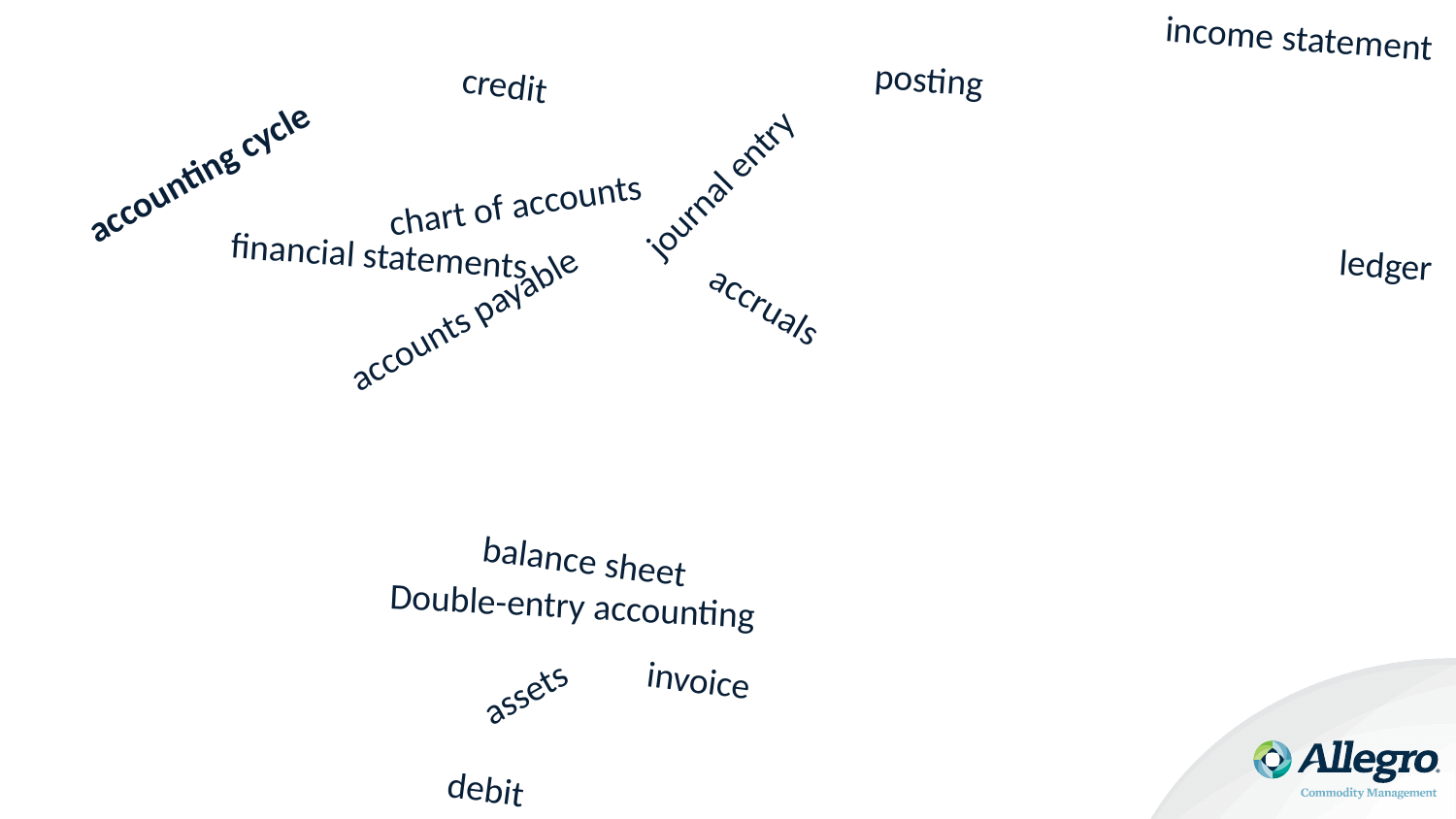

income statement
posting
credit
accounting cycle
journal entry
chart of accounts
financial statements
ledger
accruals
accounts payable
balance sheet
Double-entry accounting
invoice
assets
debit